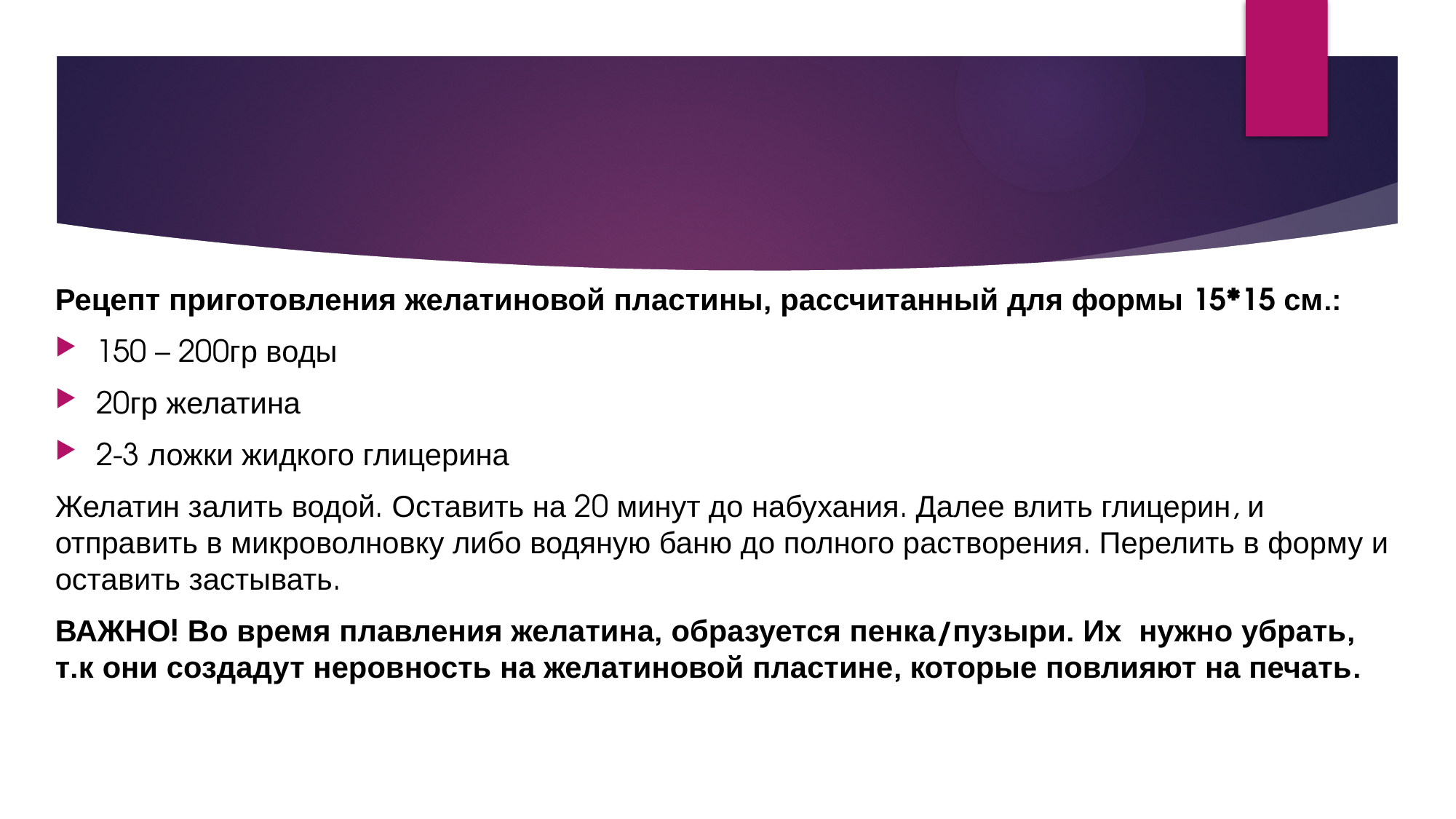

Рецепт приготовления желатиновой пластины, рассчитанный для формы 15*15 см.:
150 – 200гр воды
20гр желатина
2-3 ложки жидкого глицерина
Желатин залить водой. Оставить на 20 минут до набухания. Далее влить глицерин, и отправить в микроволновку либо водяную баню до полного растворения. Перелить в форму и оставить застывать.
ВАЖНО! Во время плавления желатина, образуется пенка/пузыри. Их  нужно убрать, т.к они создадут неровность на желатиновой пластине, которые повлияют на печать.